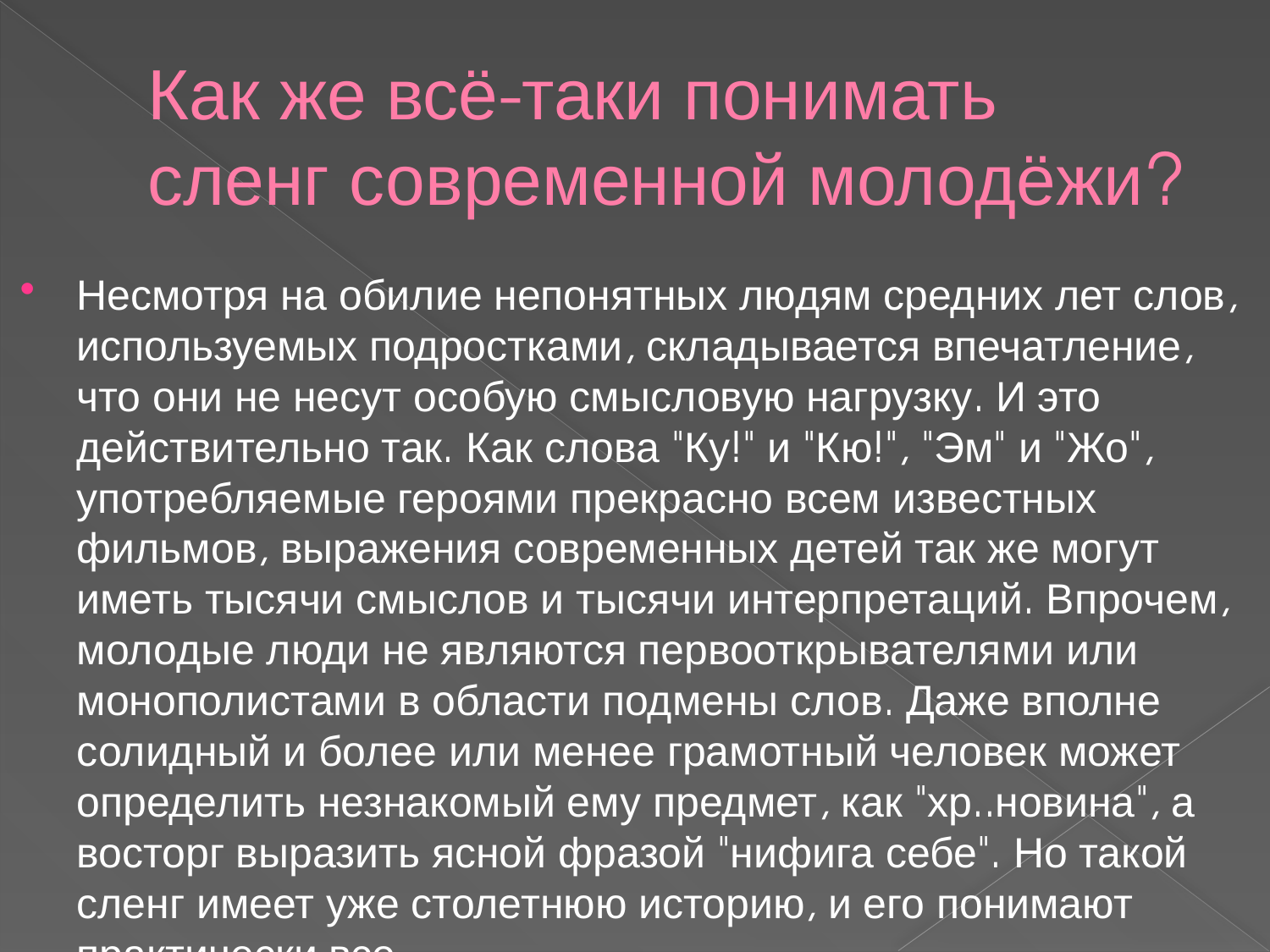

# Как же всё-таки понимать сленг современной молодёжи?
Несмотря на обилие непонятных людям средних лет слов, используемых подростками, складывается впечатление, что они не несут особую смысловую нагрузку. И это действительно так. Как слова "Ку!" и "Кю!", "Эм" и "Жо", употребляемые героями прекрасно всем известных фильмов, выражения современных детей так же могут иметь тысячи смыслов и тысячи интерпретаций. Впрочем, молодые люди не являются первооткрывателями или монополистами в области подмены слов. Даже вполне солидный и более или менее грамотный человек может определить незнакомый ему предмет, как "хр..новина", а восторг выразить ясной фразой "нифига себе". Но такой сленг имеет уже столетнюю историю, и его понимают практически все.